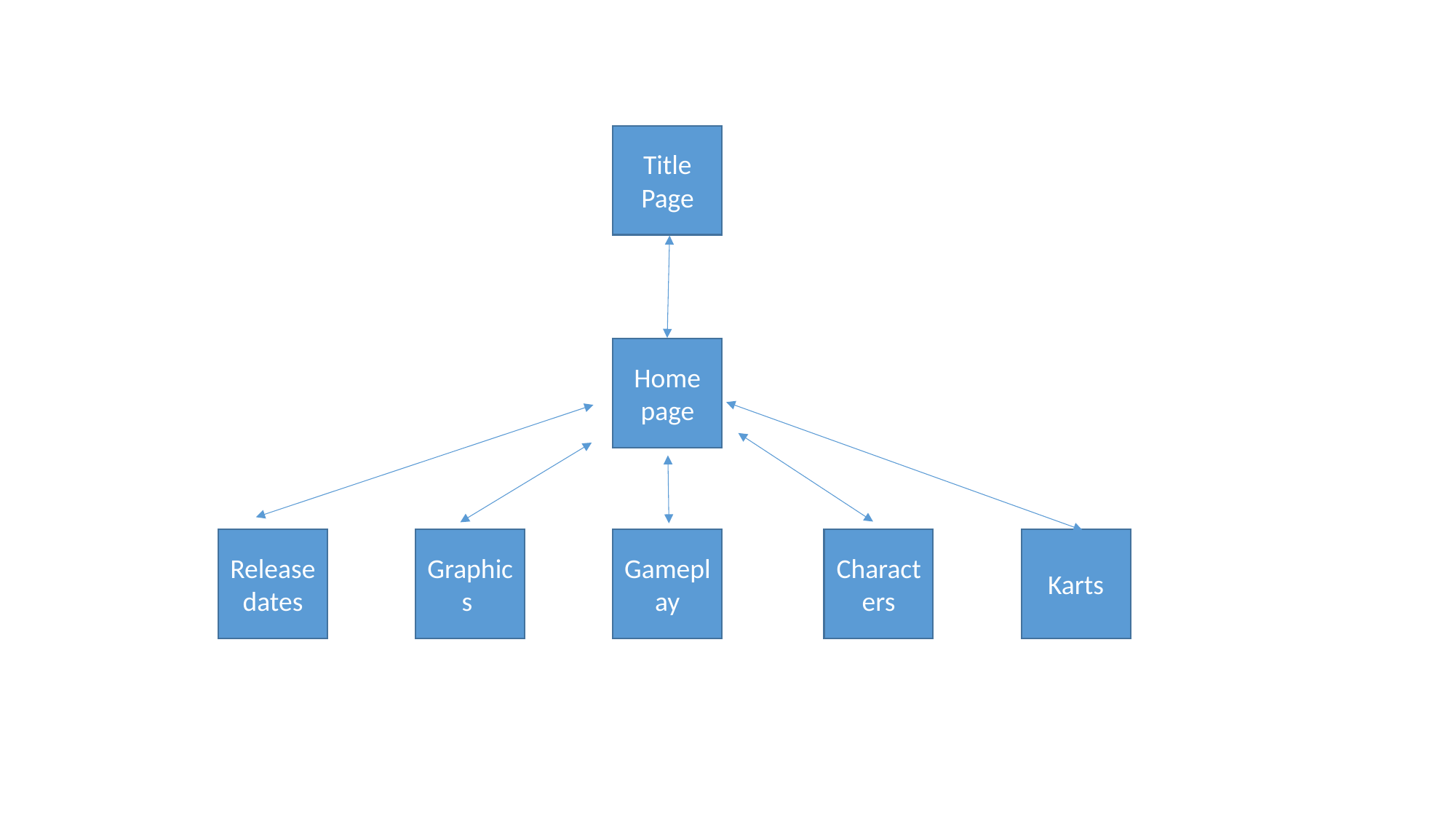

Title Page
Home page
Release dates
Gameplay
Karts
Graphics
Characters